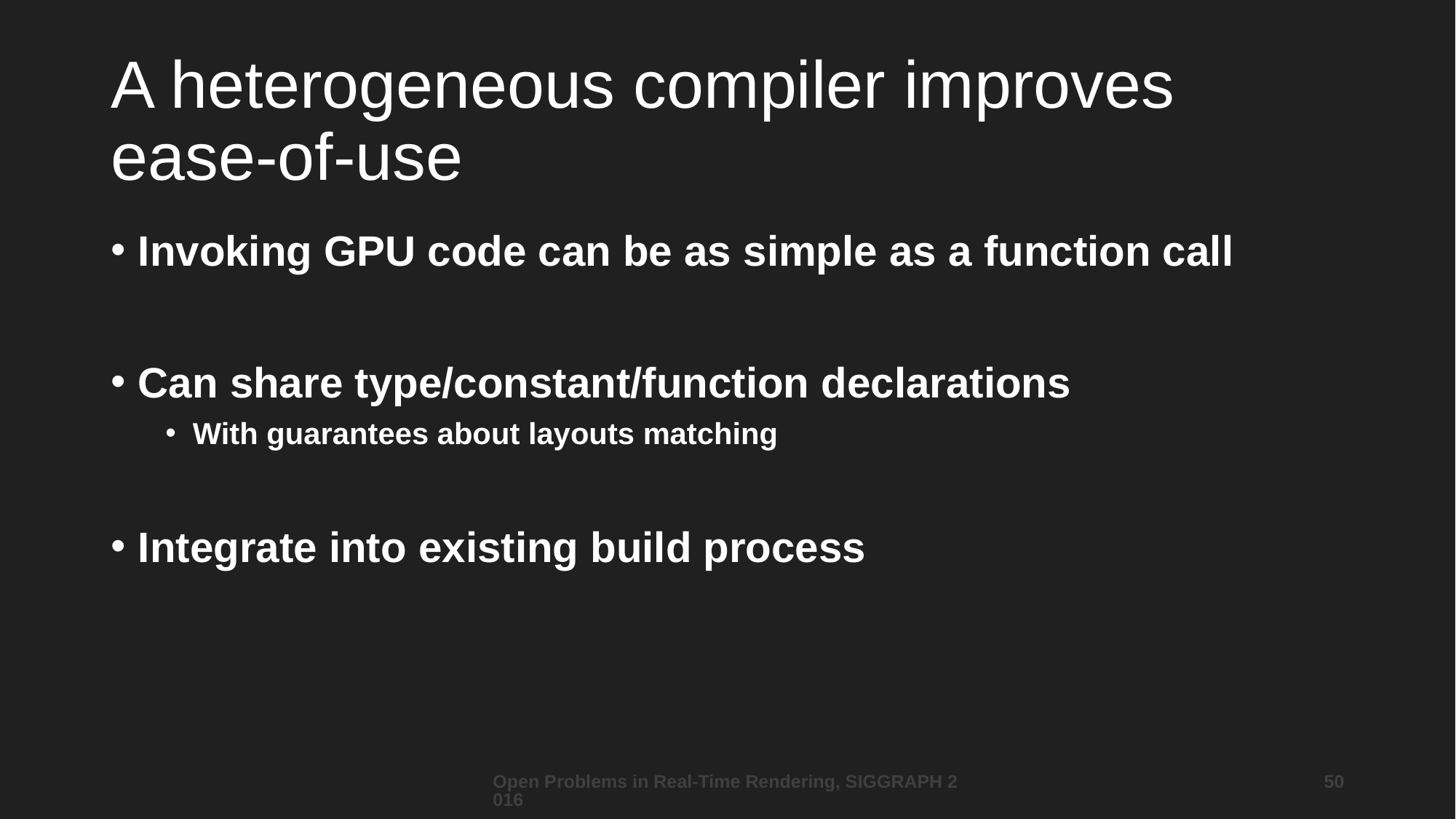

# A heterogeneous compiler improves ease-of-use
Invoking GPU code can be as simple as a function call

Can share type/constant/function declarations
With guarantees about layouts matching

Integrate into existing build process
Open Problems in Real-Time Rendering, SIGGRAPH 2016
50